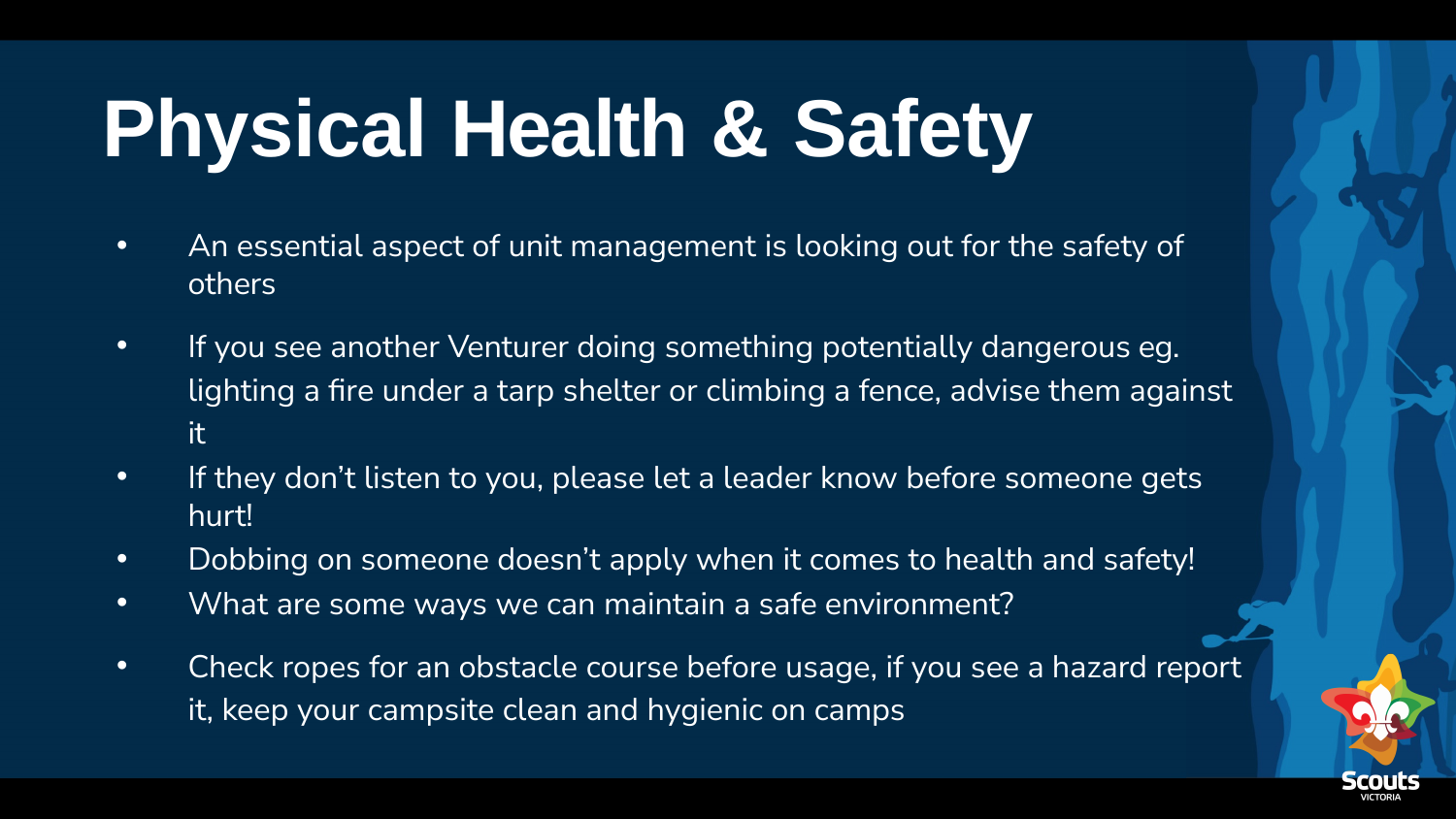

# Physical Health & Safety
An essential aspect of unit management is looking out for the safety of others
If you see another Venturer doing something potentially dangerous eg. lighting a fire under a tarp shelter or climbing a fence, advise them against it
If they don’t listen to you, please let a leader know before someone gets hurt!
Dobbing on someone doesn’t apply when it comes to health and safety!
What are some ways we can maintain a safe environment?
Check ropes for an obstacle course before usage, if you see a hazard report it, keep your campsite clean and hygienic on camps